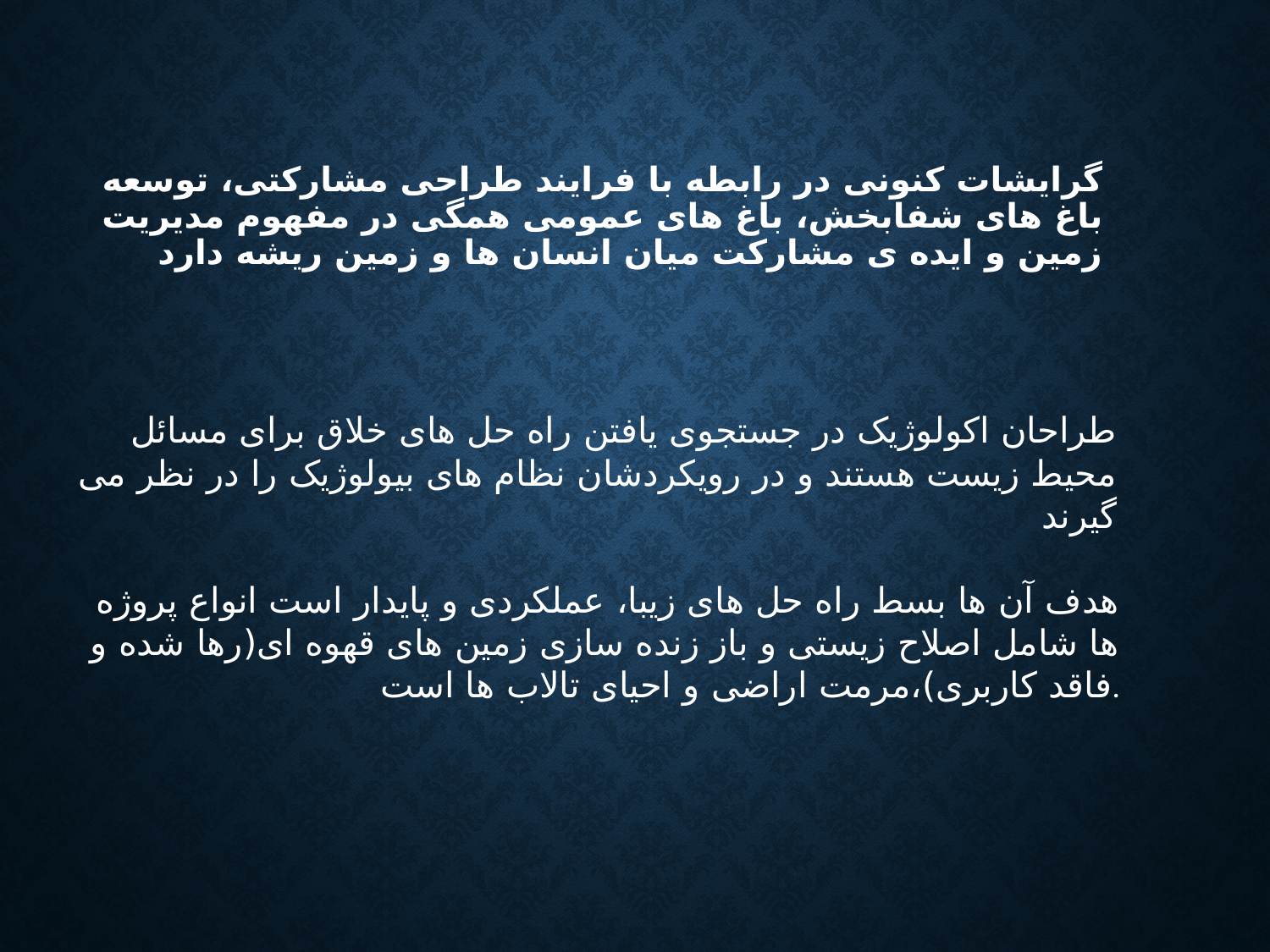

# گرایشات کنونی در رابطه با فرایند طراحی مشارکتی، توسعه باغ های شفابخش، باغ های عمومی همگی در مفهوم مدیریت زمین و ایده ی مشارکت میان انسان ها و زمین ریشه دارد
طراحان اکولوژیک در جستجوی یافتن راه حل های خلاق برای مسائل محیط زیست هستند و در رویکردشان نظام های بیولوژیک را در نظر می گیرند
هدف آن ها بسط راه حل های زیبا، عملکردی و پایدار است انواع پروژه ها شامل اصلاح زیستی و باز زنده سازی زمین های قهوه ای(رها شده و فاقد کاربری)،مرمت اراضی و احیای تالاب ها است.